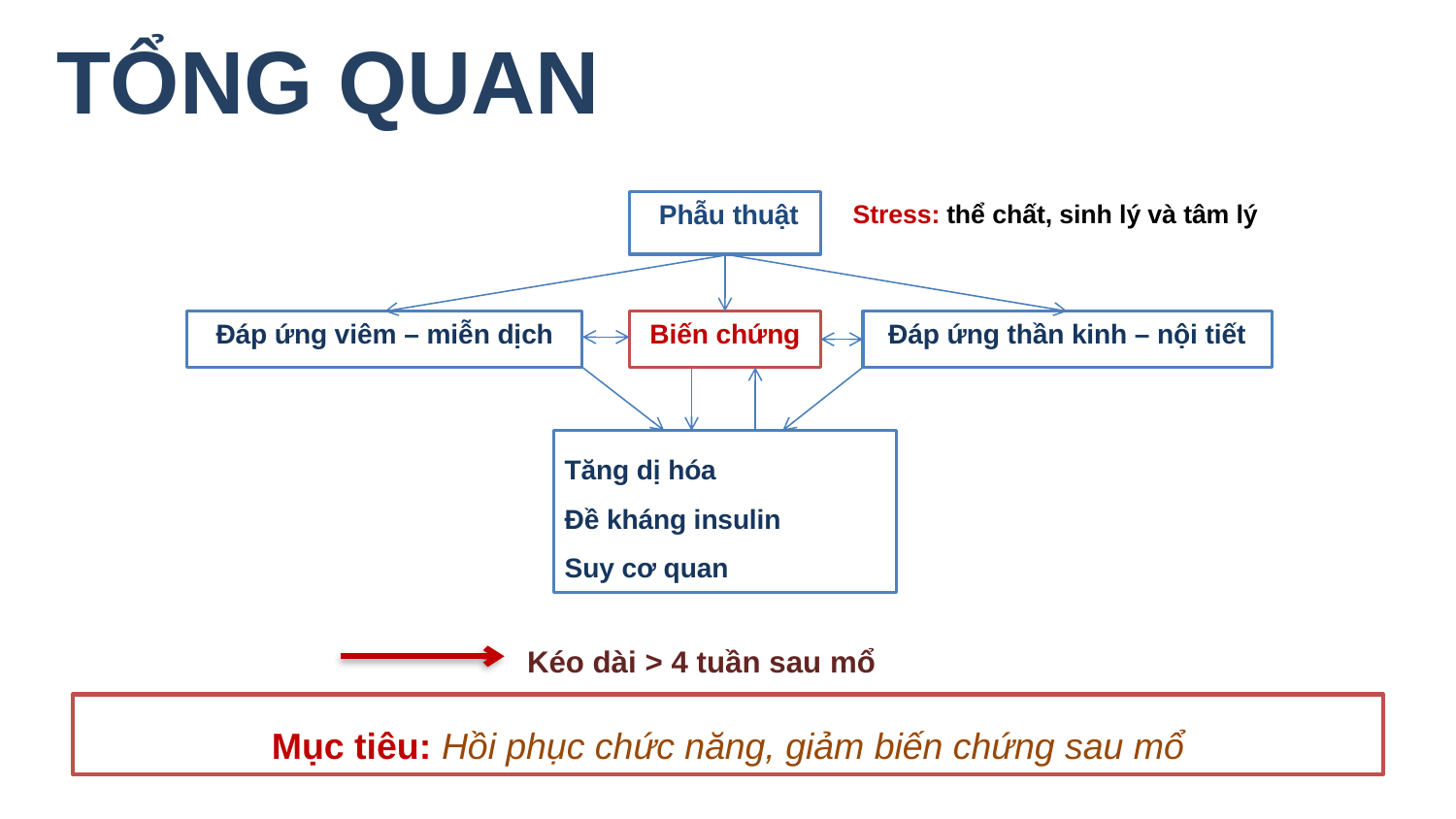

TỔNG QUAN

 Phẫu thuật
Stress: thể chất, sinh lý và tâm lý
Biến chứng
Đáp ứng viêm – miễn dịch
Đáp ứng thần kinh – nội tiết
Tăng dị hóa
Đề kháng insulin
Suy cơ quan
Kéo dài > 4 tuần sau mổ
Mục tiêu: Hồi phục chức năng, giảm biến chứng sau mổ